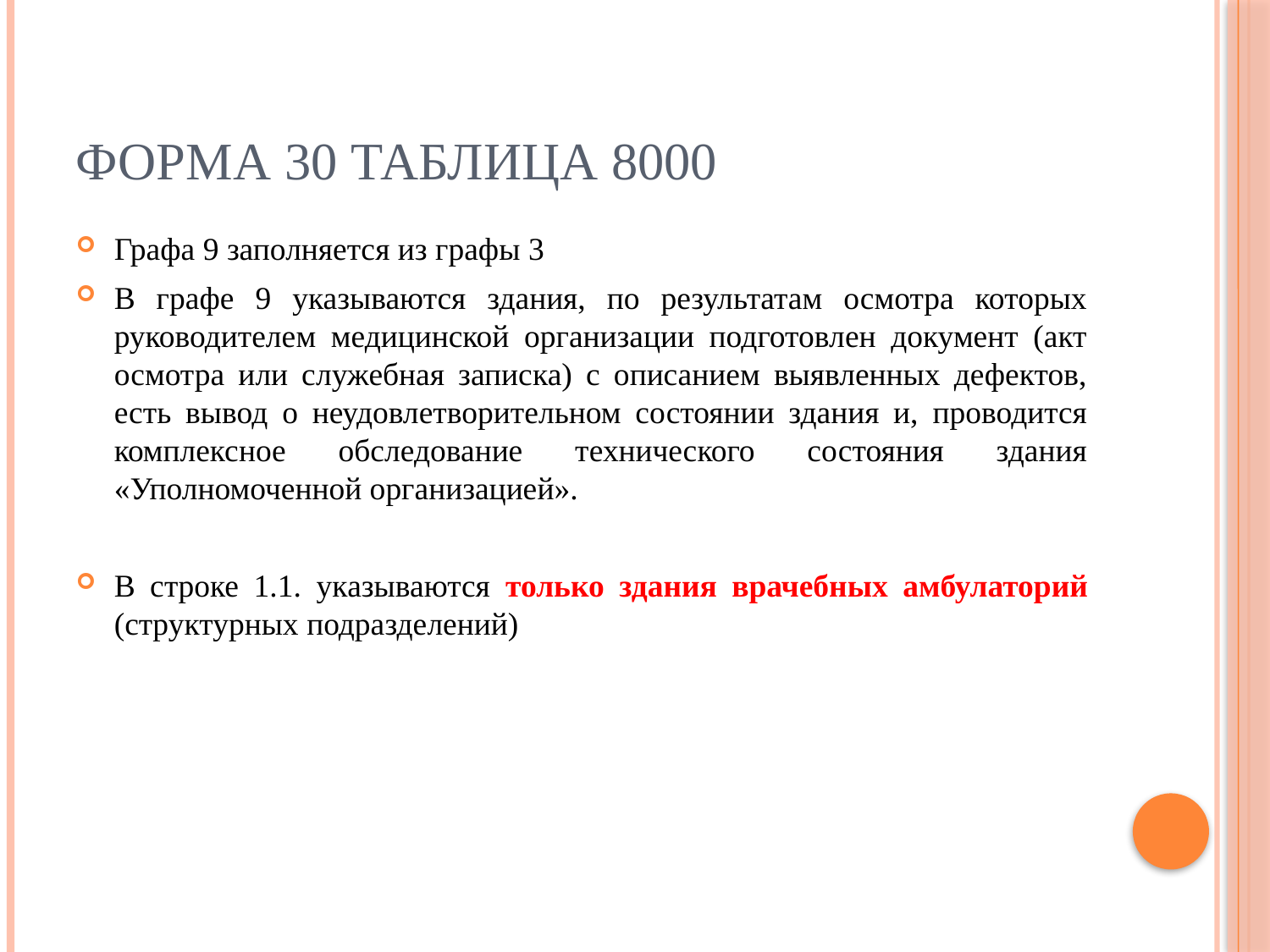

# Форма 30 Таблица 8000
Графа 9 заполняется из графы 3
В графе 9 указываются здания, по результатам осмотра которых руководителем медицинской организации подготовлен документ (акт осмотра или служебная записка) с описанием выявленных дефектов, есть вывод о неудовлетворительном состоянии здания и, проводится комплексное обследование технического состояния здания «Уполномоченной организацией».

В строке 1.1. указываются только здания врачебных амбулаторий (структурных подразделений)